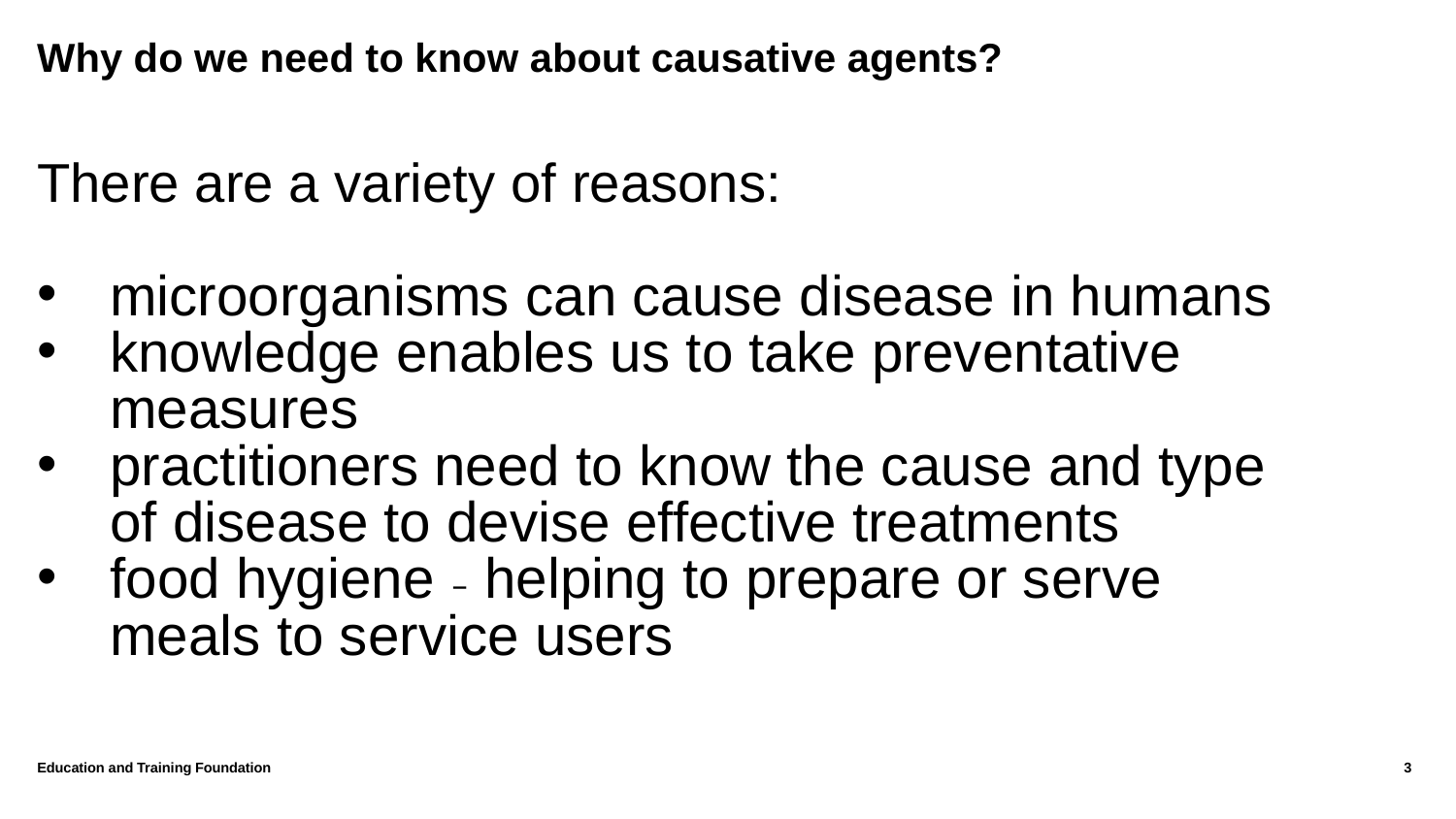

# Why do we need to know about causative agents?
There are a variety of reasons:

microorganisms can cause disease in humans
knowledge enables us to take preventative measures
practitioners need to know the cause and type of disease to devise effective treatments
food hygiene – helping to prepare or serve meals to service users

Education and Training Foundation
3